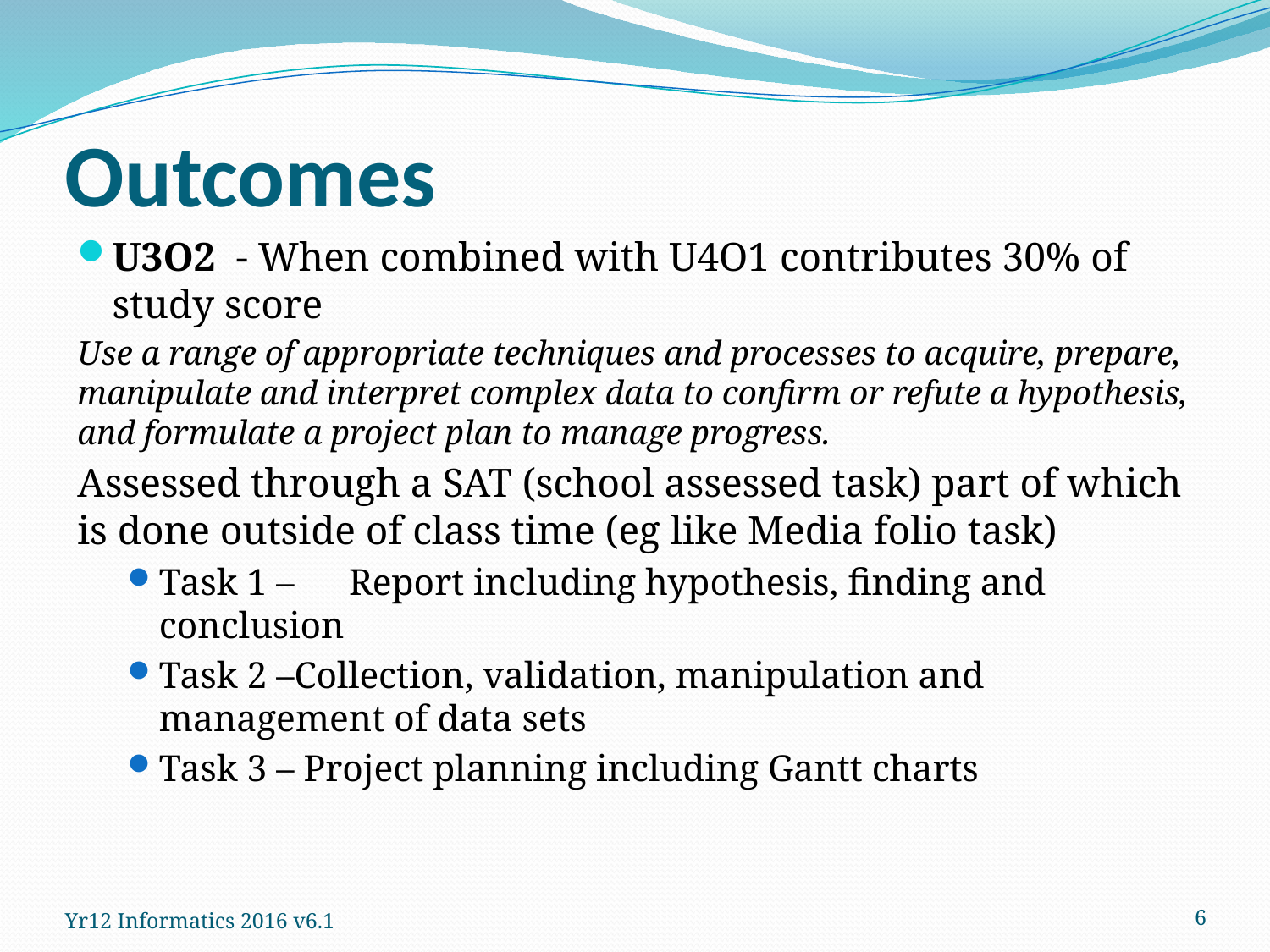

# Outcomes
U3O2  - When combined with U4O1 contributes 30% of study score
Use a range of appropriate techniques and processes to acquire, prepare, manipulate and interpret complex data to confirm or refute a hypothesis, and formulate a project plan to manage progress.
Assessed through a SAT (school assessed task) part of which is done outside of class time (eg like Media folio task)
Task 1 –	Report including hypothesis, finding and conclusion
Task 2 –Collection, validation, manipulation and management of data sets
Task 3 – Project planning including Gantt charts

6
Yr12 Informatics 2016 v6.1